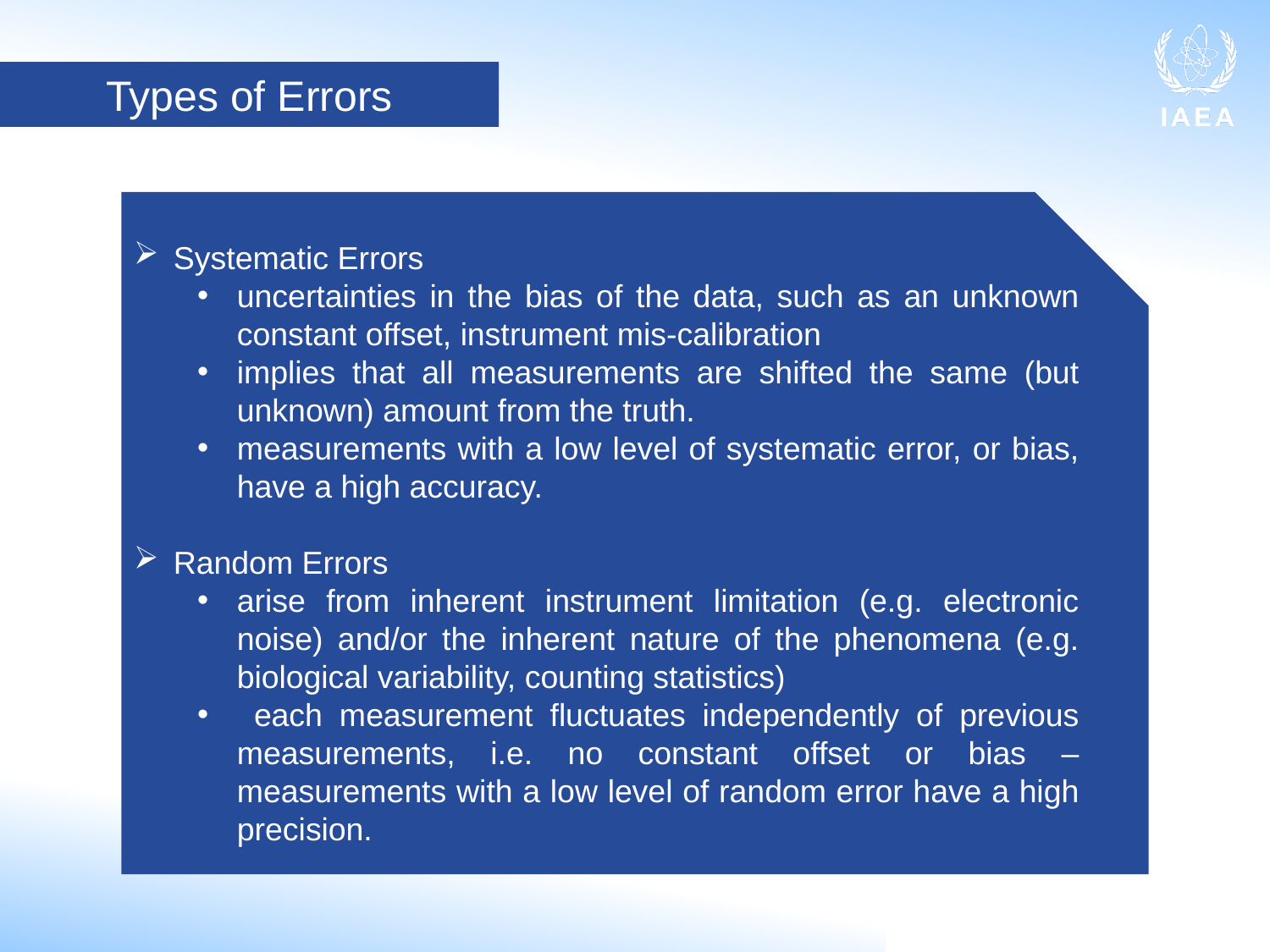

Types of Errors
Systematic Errors
uncertainties in the bias of the data, such as an unknown constant offset, instrument mis-calibration
implies that all measurements are shifted the same (but unknown) amount from the truth.
measurements with a low level of systematic error, or bias, have a high accuracy.

Random Errors
arise from inherent instrument limitation (e.g. electronic noise) and/or the inherent nature of the phenomena (e.g. biological variability, counting statistics)
 each measurement fluctuates independently of previous measurements, i.e. no constant offset or bias – measurements with a low level of random error have a high precision.